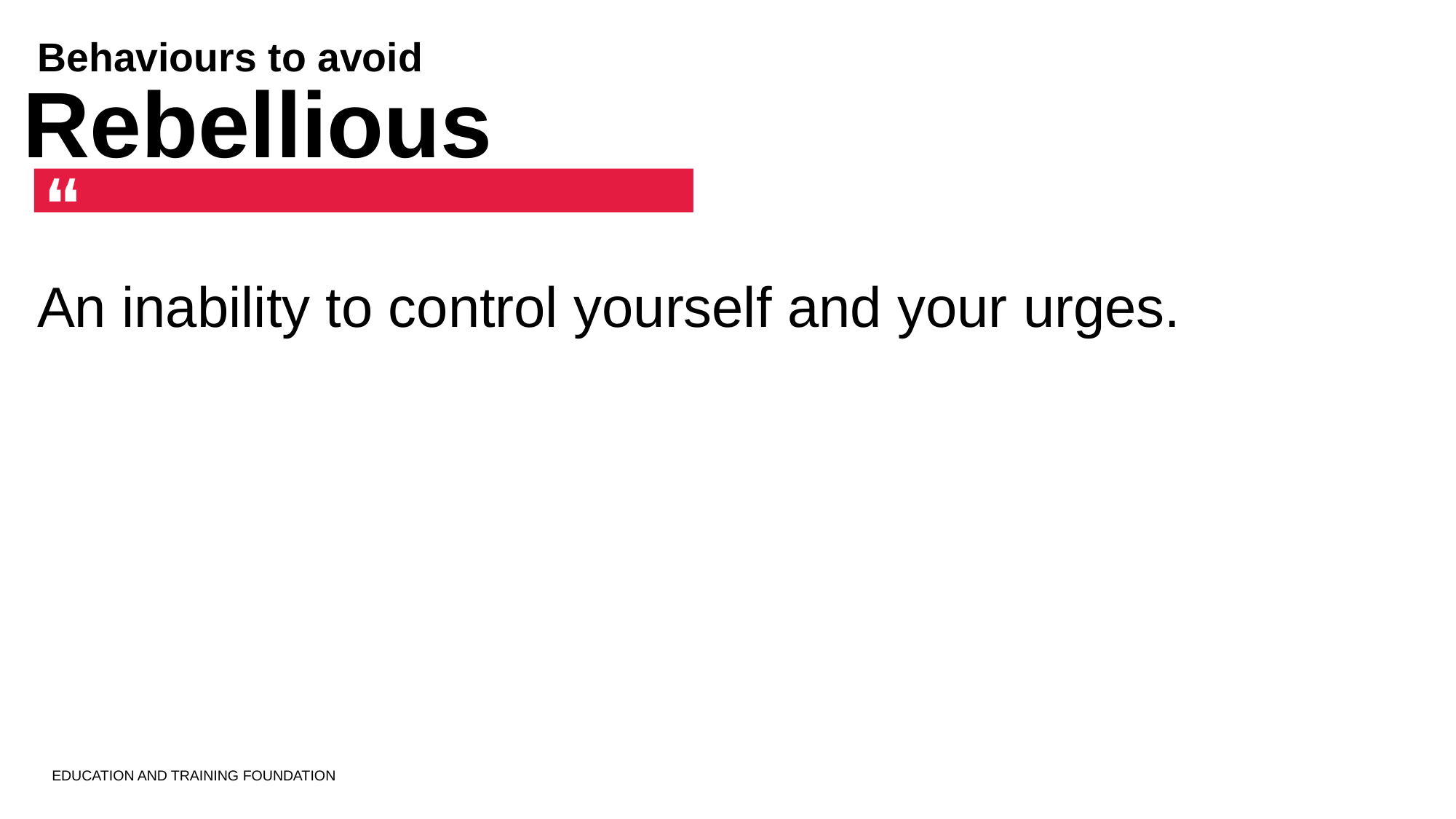

Behaviours to avoid
# Rebellious

An inability to control yourself and your urges.

EDUCATION AND TRAINING FOUNDATION